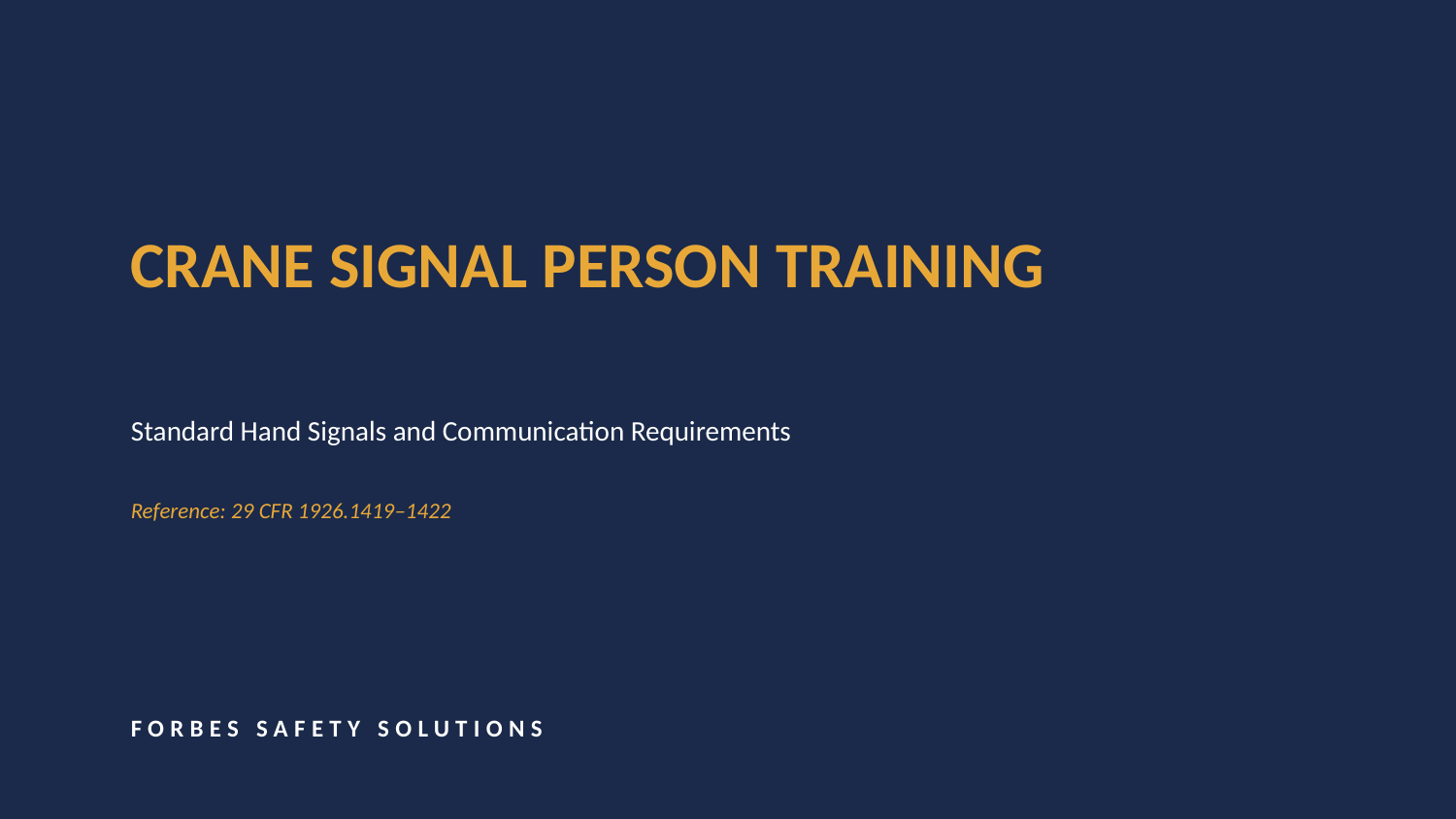

CRANE SIGNAL PERSON TRAINING
Standard Hand Signals and Communication Requirements
Reference: 29 CFR 1926.1419–1422
FORBES SAFETY SOLUTIONS